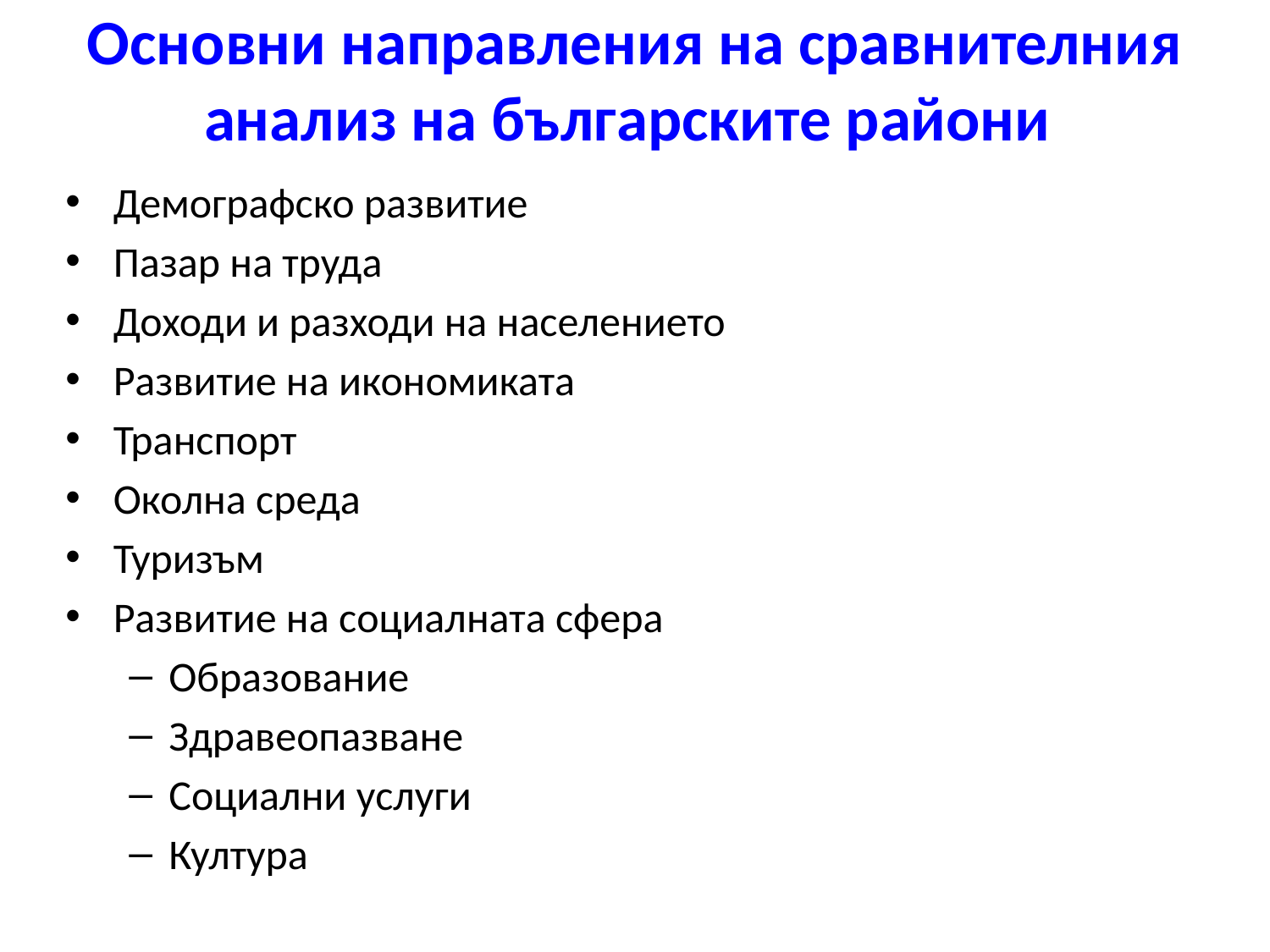

# Основни направления на сравнителния анализ на българските райони
Демографско развитие
Пазар на труда
Доходи и разходи на населението
Развитие на икономиката
Транспорт
Околна среда
Туризъм
Развитие на социалната сфера
Образование
Здравеопазване
Социални услуги
Култура